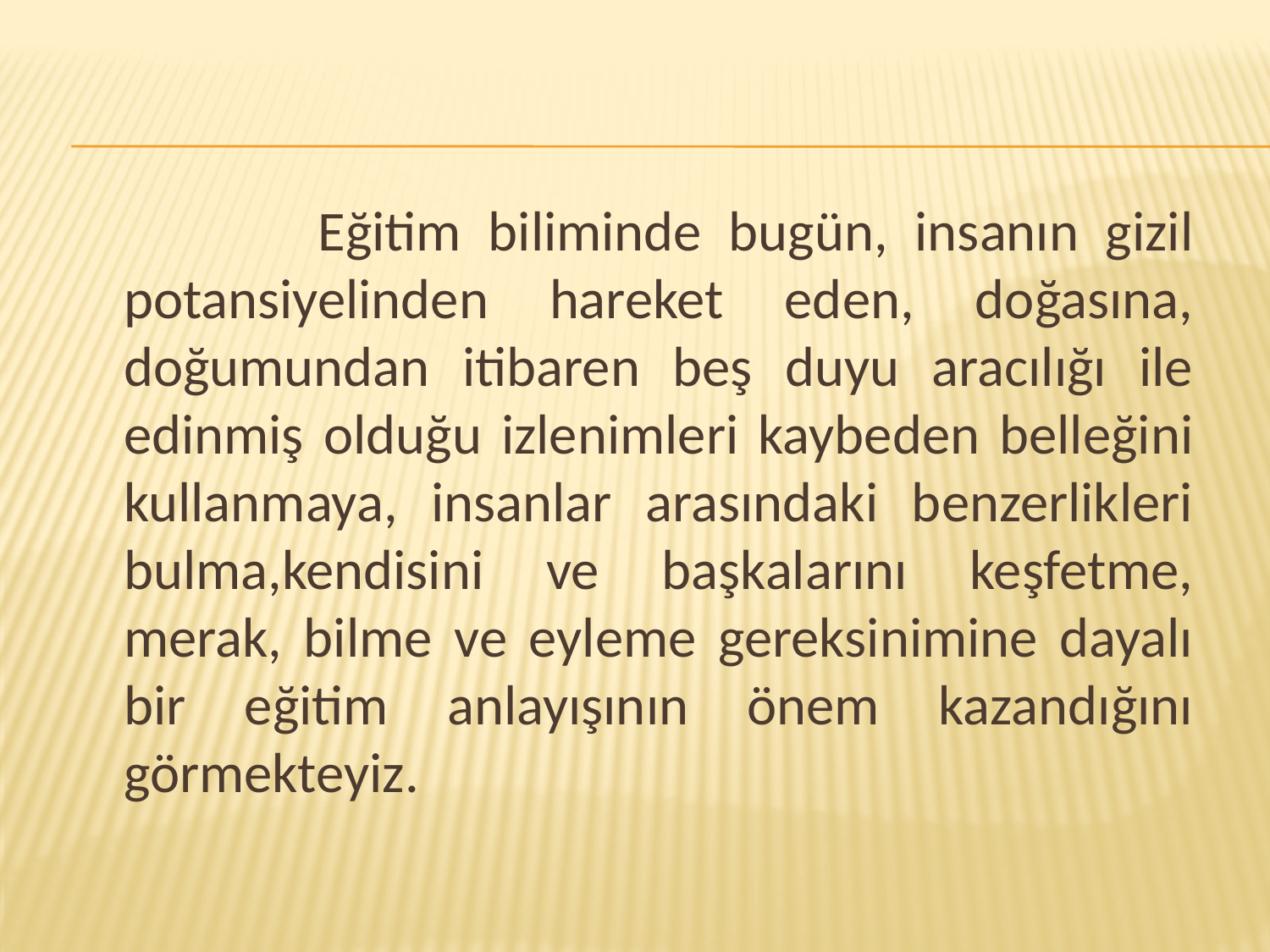

Eğitim biliminde bugün, insanın gizil potansiyelinden hareket eden, doğasına, doğumundan itibaren beş duyu aracılığı ile edinmiş olduğu izlenimleri kaybeden belleğini kullanmaya, insanlar arasındaki benzerlikleri bulma,kendisini ve başkalarını keşfetme, merak, bilme ve eyleme gereksinimine dayalı bir eğitim anlayışının önem kazandığını görmekteyiz.